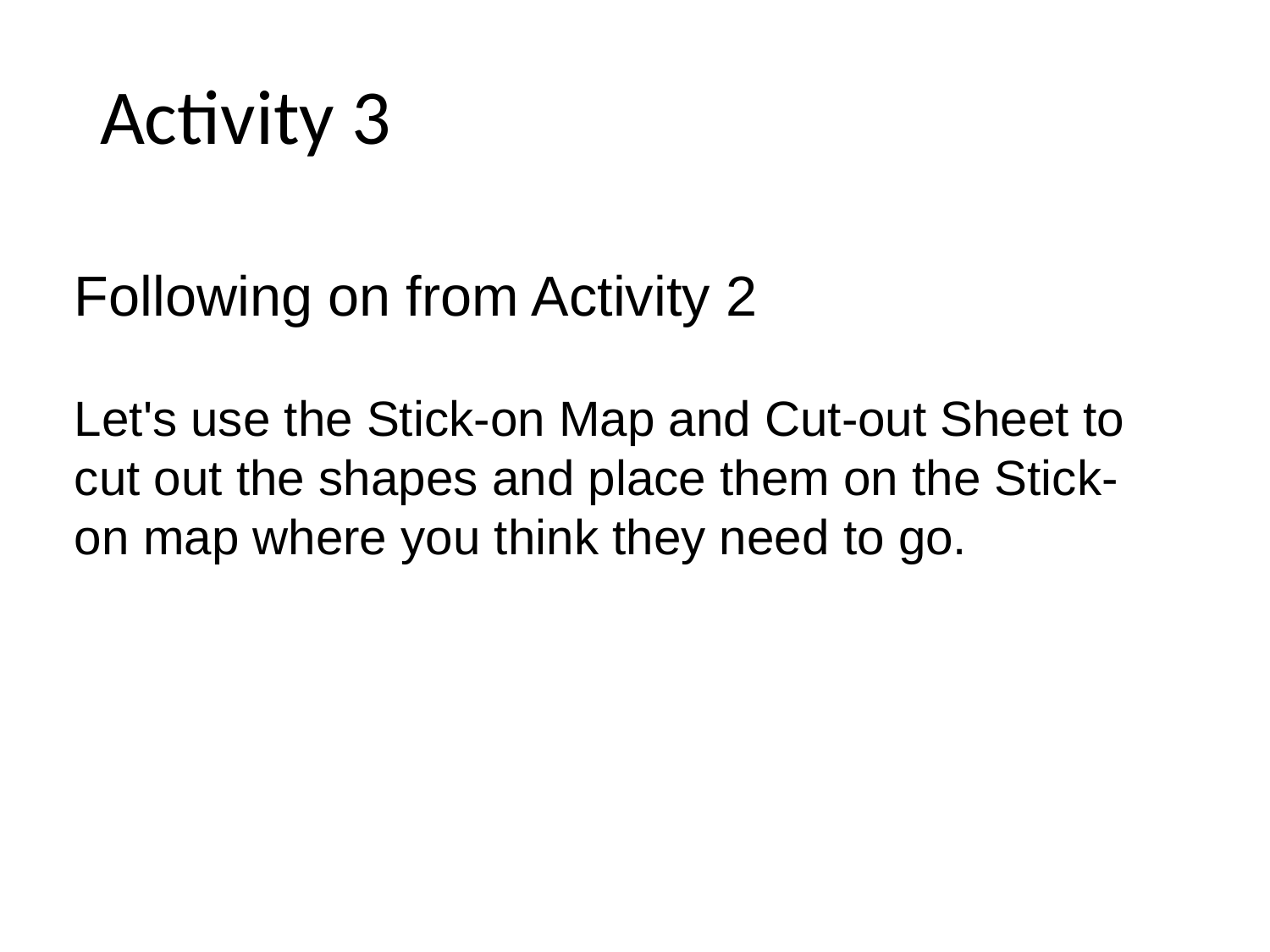

# Activity 3

Following on from Activity 2

Let's use the Stick-on Map and Cut-out Sheet to cut out the shapes and place them on the Stick-on map where you think they need to go.